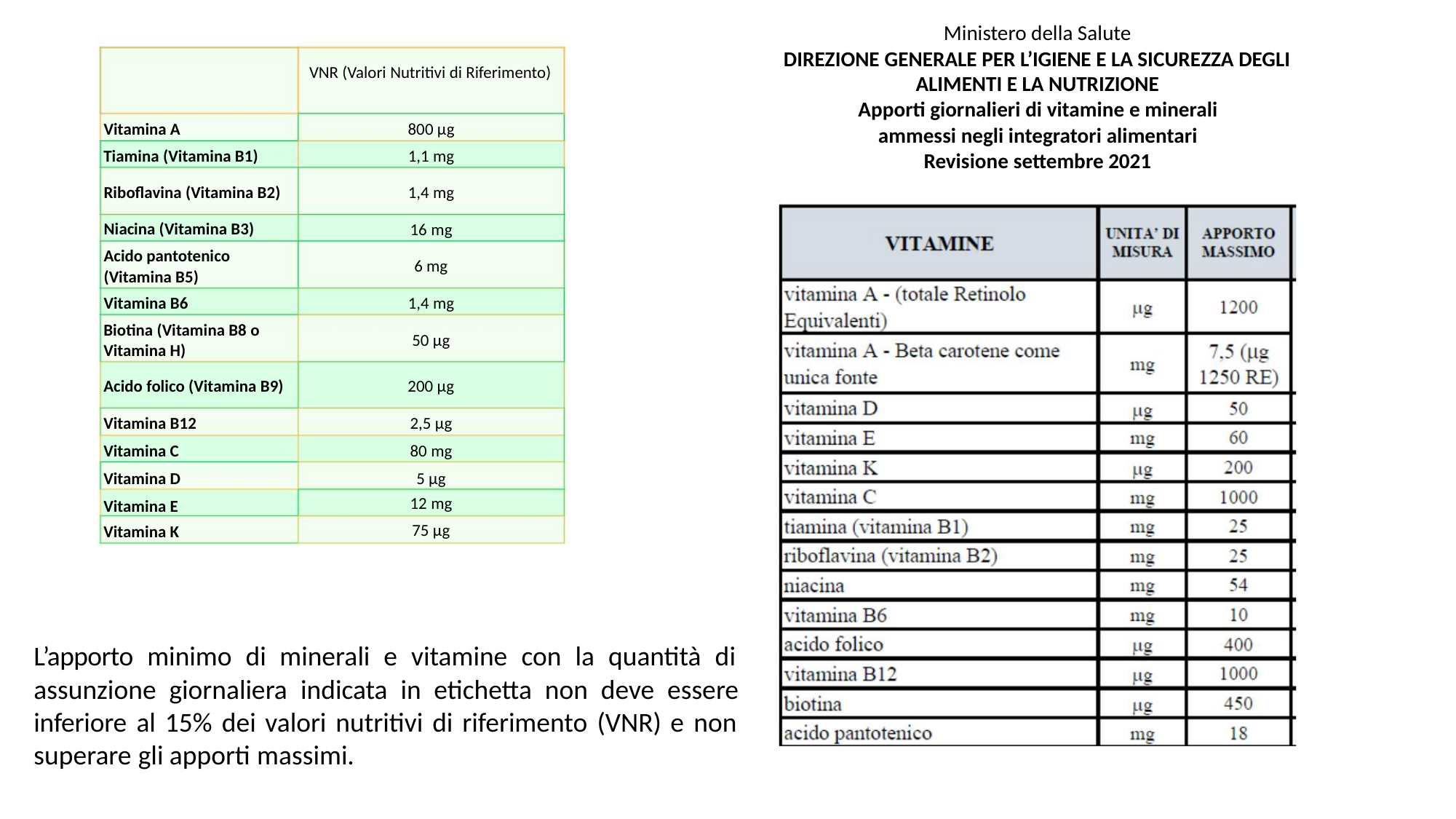

Ministero della Salute
DIREZIONE GENERALE PER L’IGIENE E LA SICUREZZA DEGLI
ALIMENTI E LA NUTRIZIONE
VNR (Valori Nutritivi di Riferimento)
Apporti giornalieri di vitamine e minerali
ammessi negli integratori alimentari
Revisione settembre 2021
Vitamina A
800 µg
1,1 mg
Tiamina (Vitamina B1)
Riboflavina (Vitamina B2)
1,4 mg
16 mg
6 mg
Niacina (Vitamina B3)
Acido pantotenico
(Vitamina B5)
Vitamina B6
1,4 mg
50 µg
Biotina (Vitamina B8 o
Vitamina H)
Acido folico (Vitamina B9)
200 µg
Vitamina B12
Vitamina C
Vitamina D
Vitamina E
Vitamina K
2,5 µg
80 mg
5 µg
12 mg
75 µg
L’apporto minimo di minerali e vitamine con la quantità di
assunzione giornaliera indicata in etichetta non deve essere
inferiore al 15% dei valori nutritivi di riferimento (VNR) e non
superare gli apporti massimi.